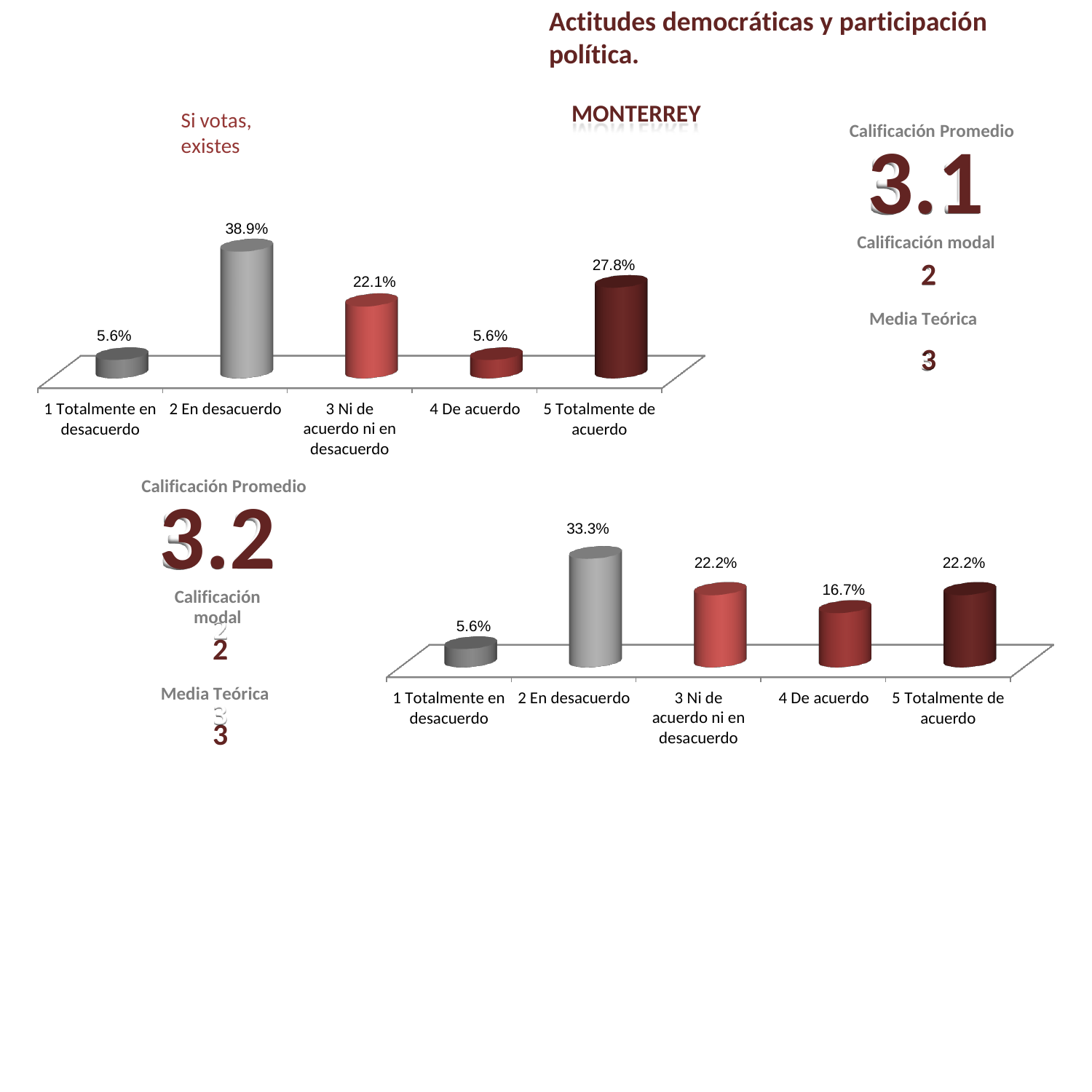

Actitudes democráticas y participación política.
MONTERREY

Si votas, existes

Calificación Promedio
3.1
Calificación modal
2

Media Teórica

3

38.9%

27.8%
22.1%
5.6%
5.6%

3 Ni de acuerdo ni en desacuerdo
1 Totalmente en
desacuerdo
2 En desacuerdo
4 De acuerdo
5 Totalmente de
acuerdo

Calificación Promedio
3.2
Calificación modal
2

Media Teórica

3

33.3%
22.2%
22.2%
16.7%

5.6%

3 Ni de acuerdo ni en desacuerdo

1 Totalmente en
desacuerdo
2 En desacuerdo
4 De acuerdo
5 Totalmente de
acuerdo